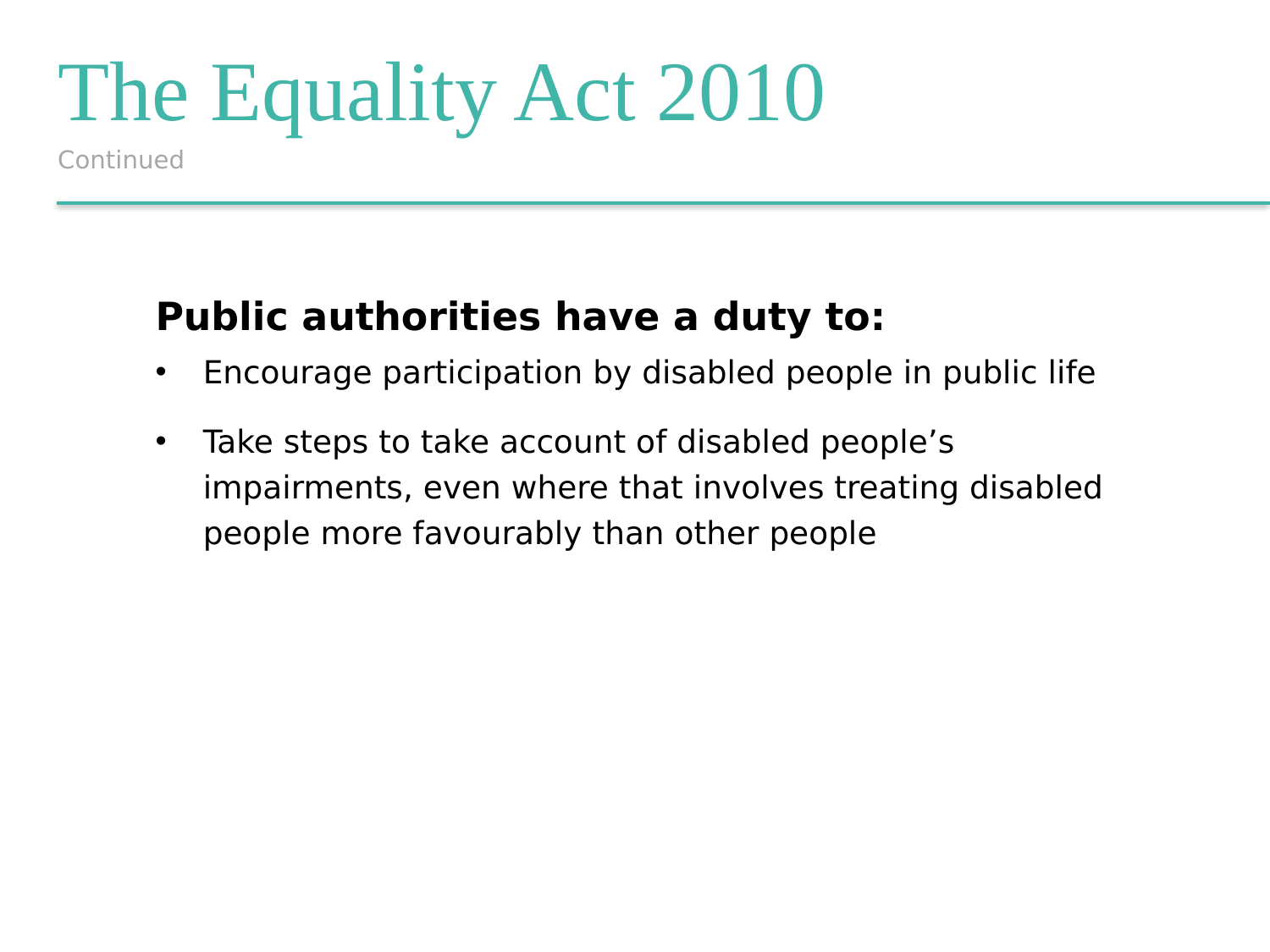

The Equality Act 2010
Continued
Public authorities have a duty to:
Encourage participation by disabled people in public life
Take steps to take account of disabled people’s impairments, even where that involves treating disabled people more favourably than other people